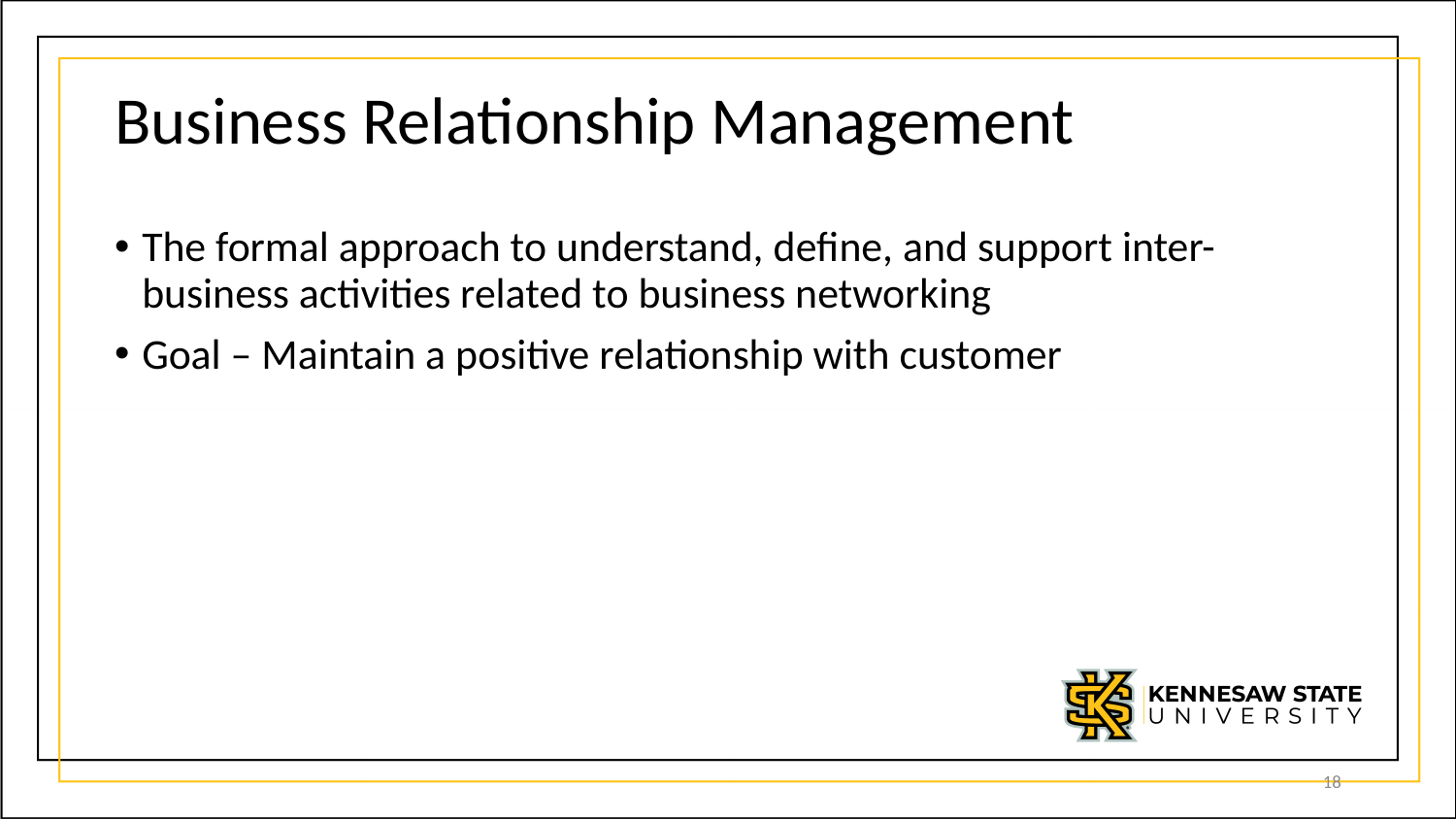

# Business Relationship Management
The formal approach to understand, define, and support inter-business activities related to business networking
Goal – Maintain a positive relationship with customer
18